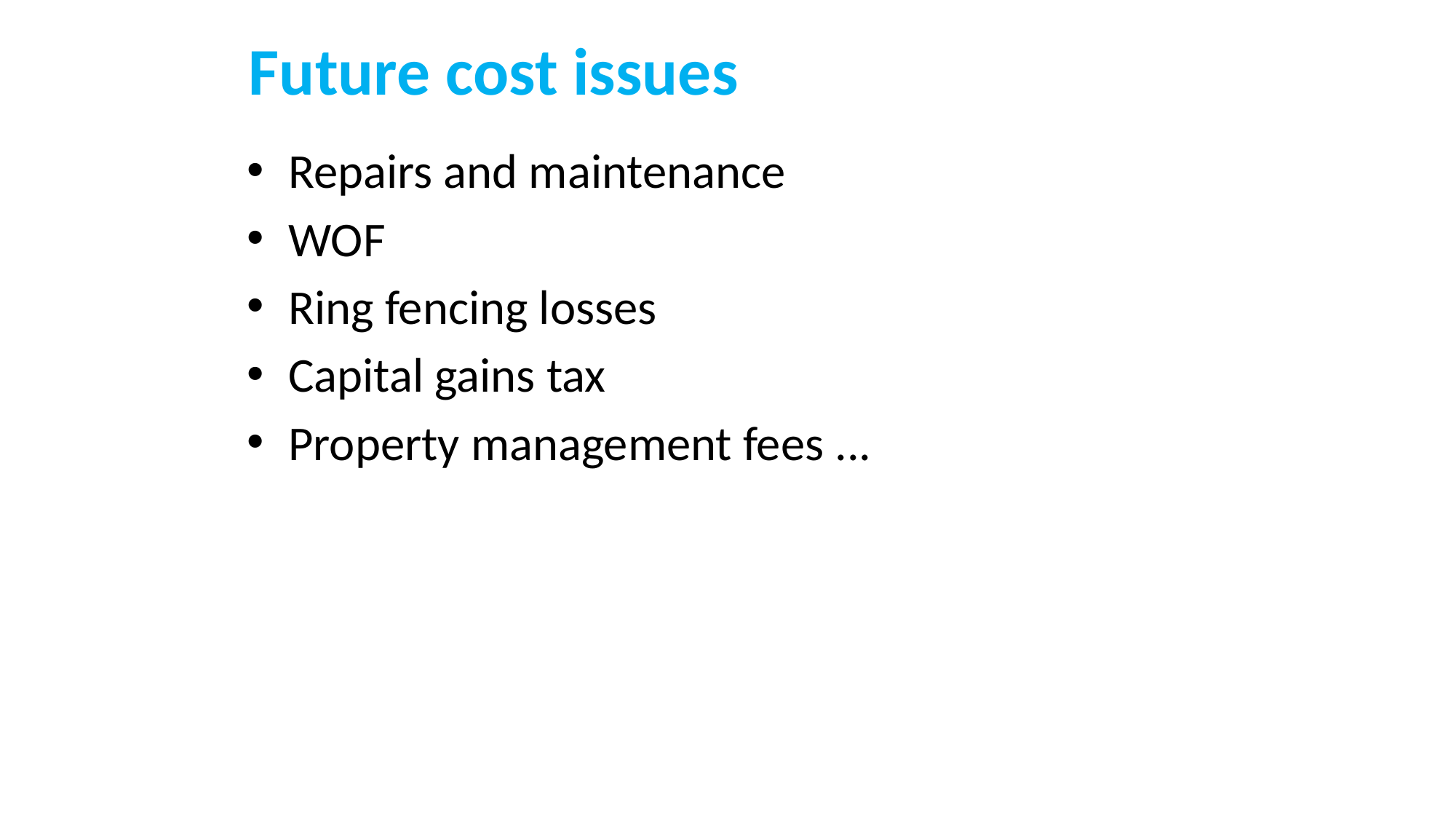

# Future cost issues
Repairs and maintenance
WOF
Ring fencing losses
Capital gains tax
Property management fees ...